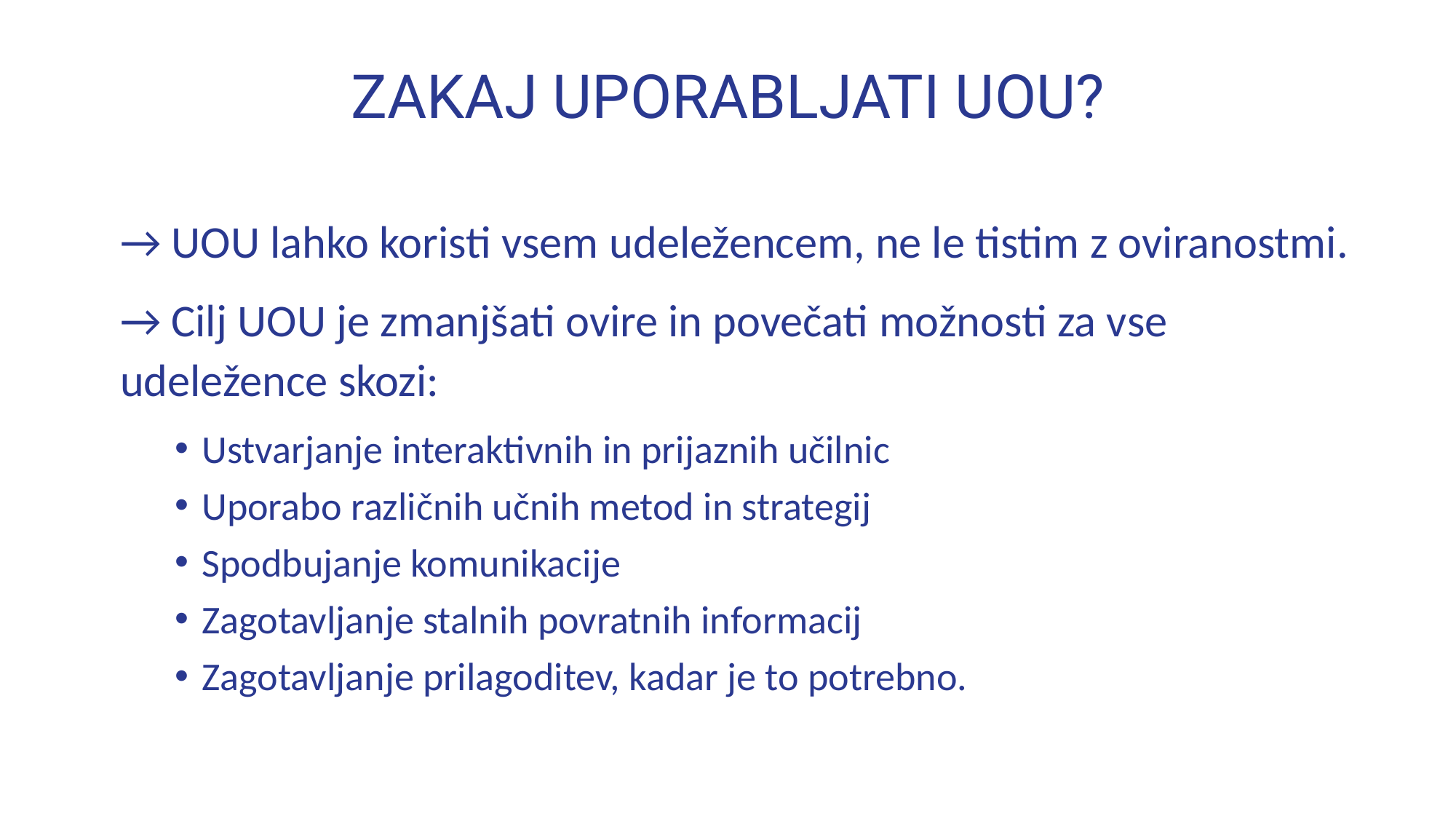

# ZAKAJ UPORABLJATI UOU?
→ UOU lahko koristi vsem udeležencem, ne le tistim z oviranostmi.
→ Cilj UOU je zmanjšati ovire in povečati možnosti za vse udeležence skozi:
Ustvarjanje interaktivnih in prijaznih učilnic
Uporabo različnih učnih metod in strategij
Spodbujanje komunikacije
Zagotavljanje stalnih povratnih informacij
Zagotavljanje prilagoditev, kadar je to potrebno.